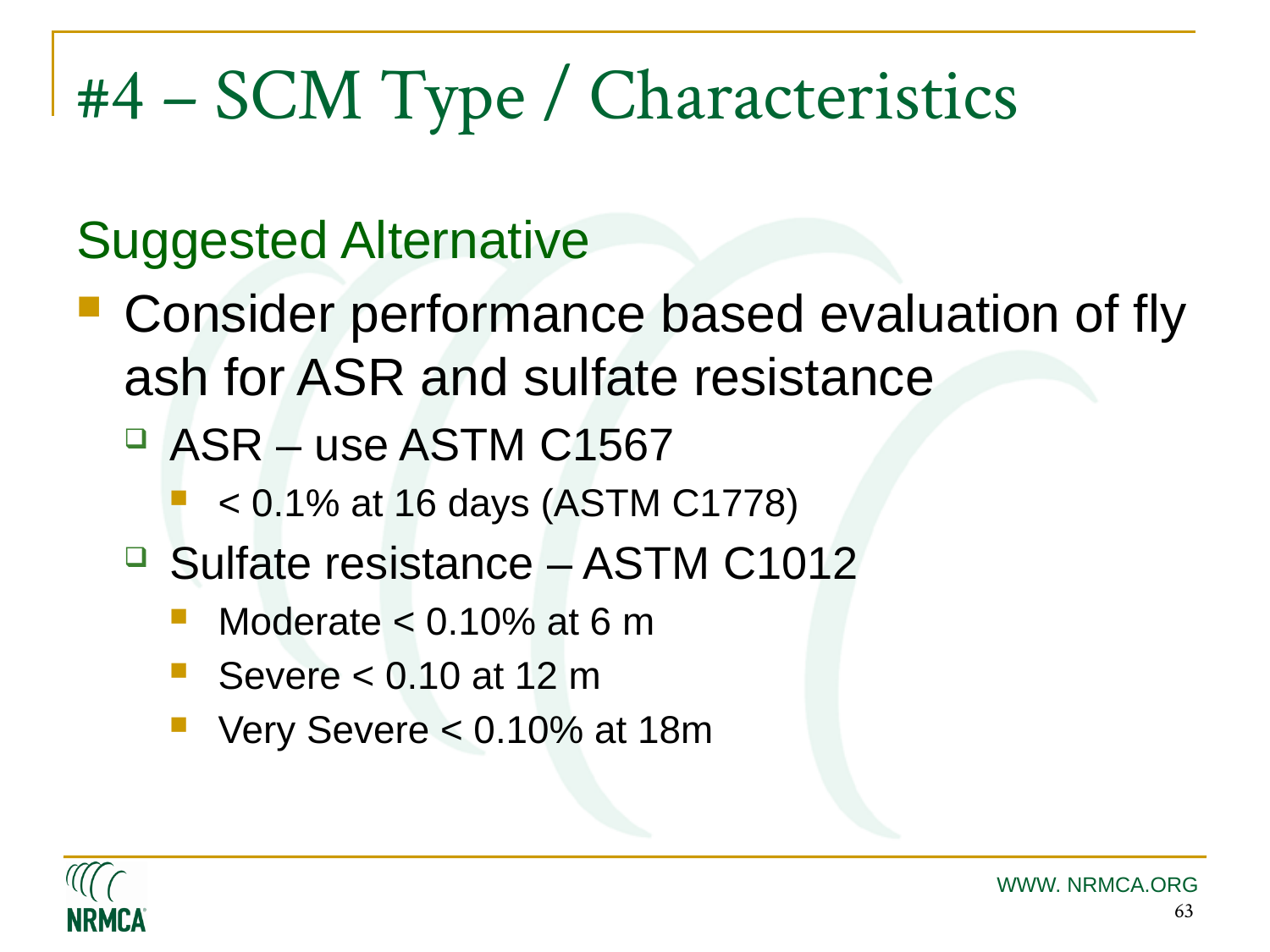

# #4 – SCM Type / Characteristics
Suggested Alternative
Consider performance based evaluation of fly ash for ASR and sulfate resistance
ASR – use ASTM C1567
< 0.1% at 16 days (ASTM C1778)
Sulfate resistance – ASTM C1012
Moderate < 0.10% at 6 m
Severe < 0.10 at 12 m
Very Severe < 0.10% at 18m
63